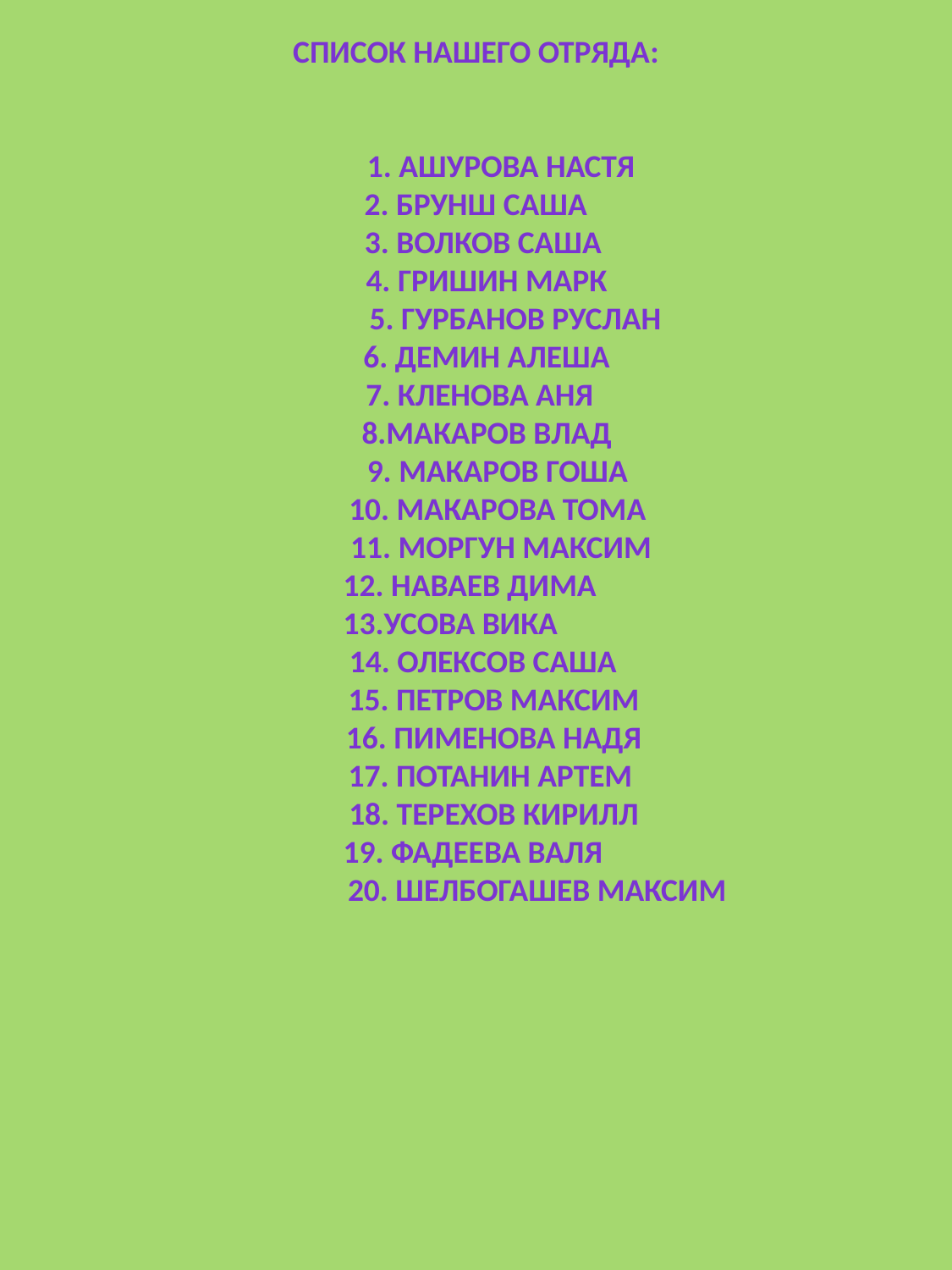

Список нашего отряда:

       1. Ашурова Настя
2. Брунш Саша
  3. Волков Саша
   4. Гришин Марк
           5. Гурбанов Руслан
   6. Демин Алеша
 7. Кленова Аня
   8.Макаров Влад
      9. Макаров Гоша
      10. Макарова Тома
       11. Моргун Максим
                                  12. Наваев Дима
                                  13.Усова Вика
  14. Олексов Саша
     15. Петров Максим
     16. Пименова Надя
    17. Потанин Артем
     18. Терехов Кирилл
                                  19. Фадеева Валя
                 20. Шелбогашев Максим